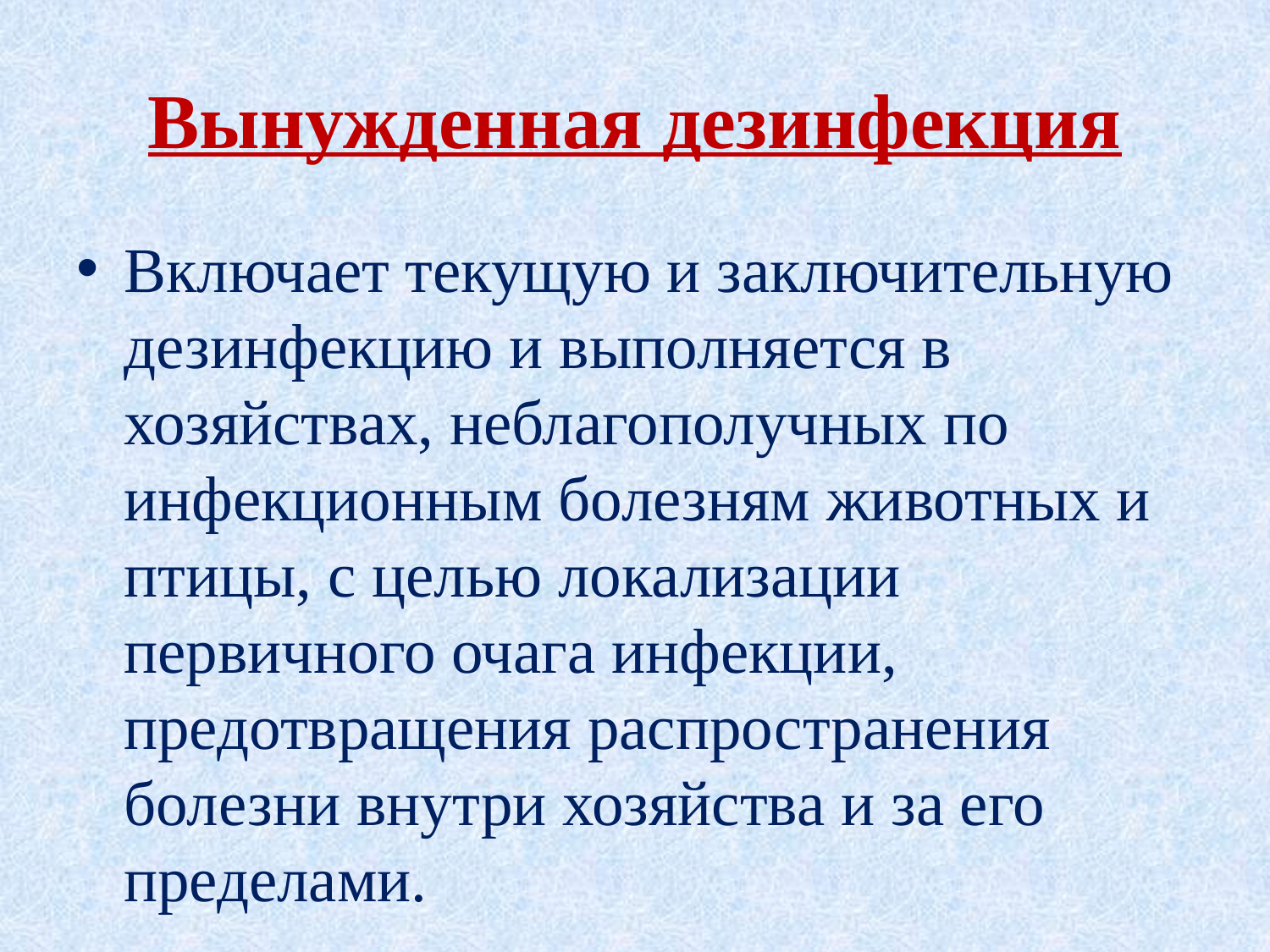

# Вынужденная дезинфекция
Включает текущую и заключительную дезинфекцию и выполняется в хозяйствах, неблагополучных по инфекционным болезням животных и птицы, с целью локализации первичного очага инфекции, предотвращения распространения болезни внутри хозяйства и за его пределами.